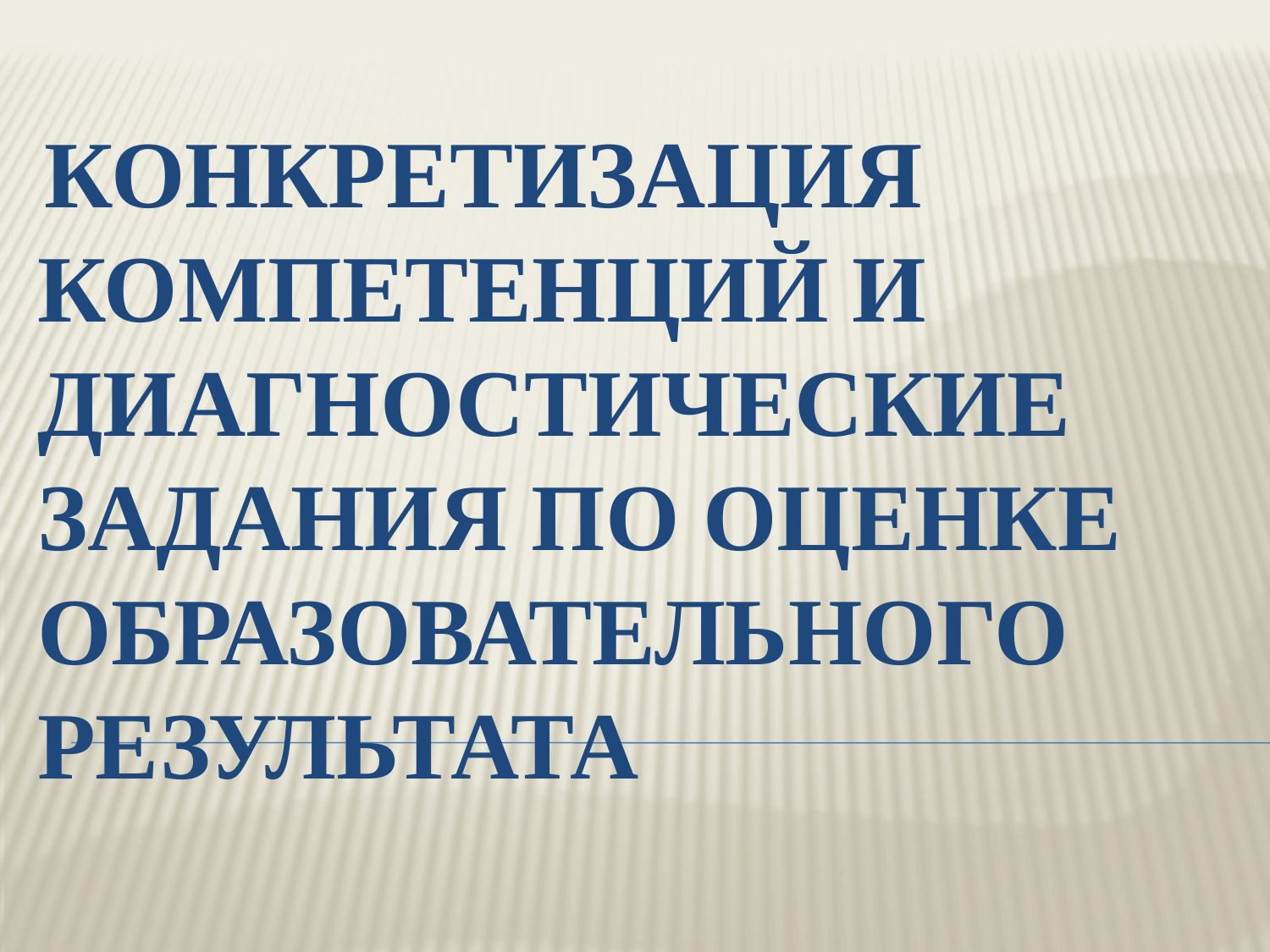

# конкретизация компетенций и диагностические задания по оценке образовательного результата